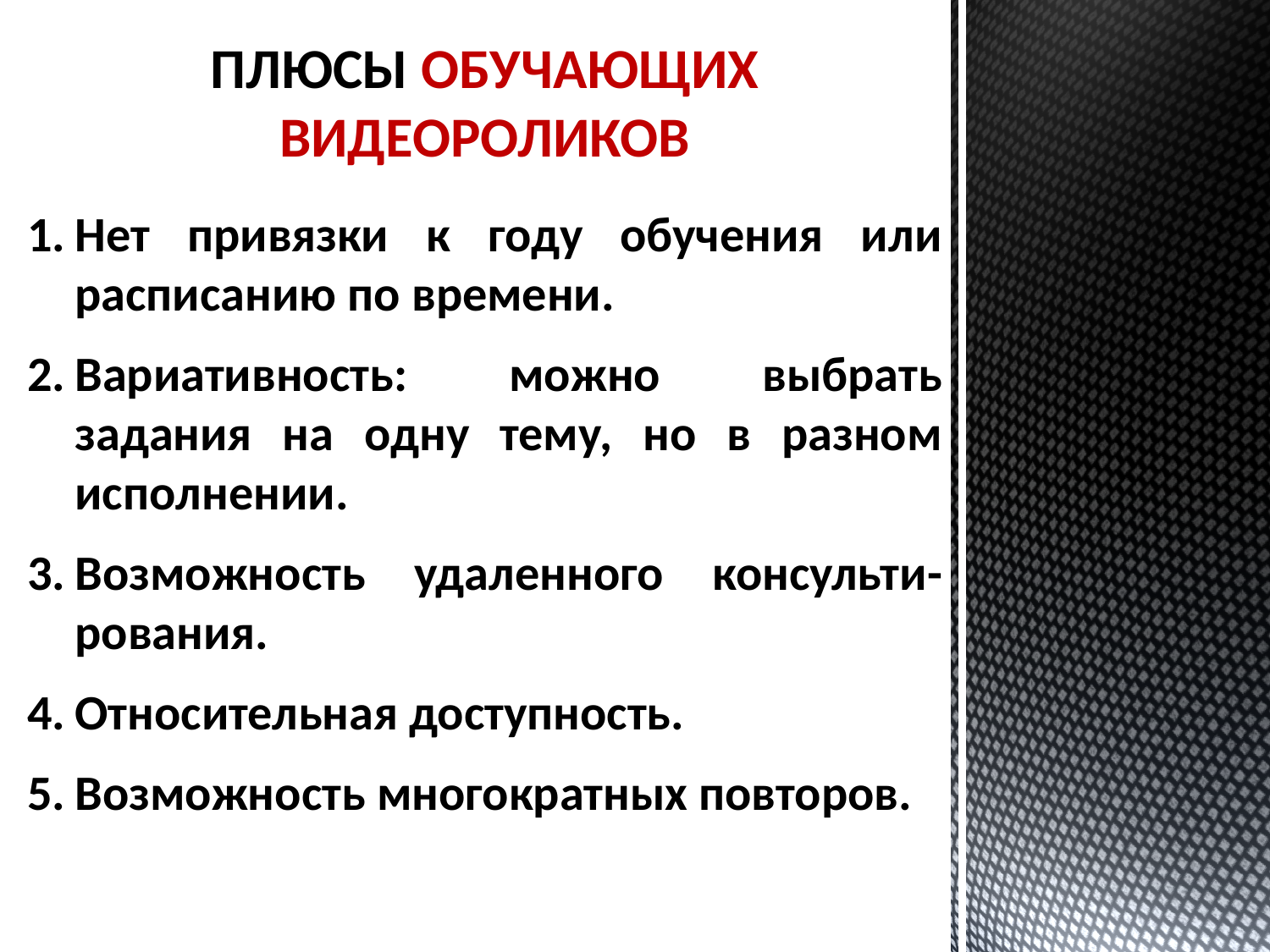

ПЛЮСЫ ОБУЧАЮЩИХ ВИДЕОРОЛИКОВ
Нет привязки к году обучения или расписанию по времени.
Вариативность: можно выбрать задания на одну тему, но в разном исполнении.
Возможность удаленного консульти-рования.
Относительная доступность.
Возможность многократных повторов.